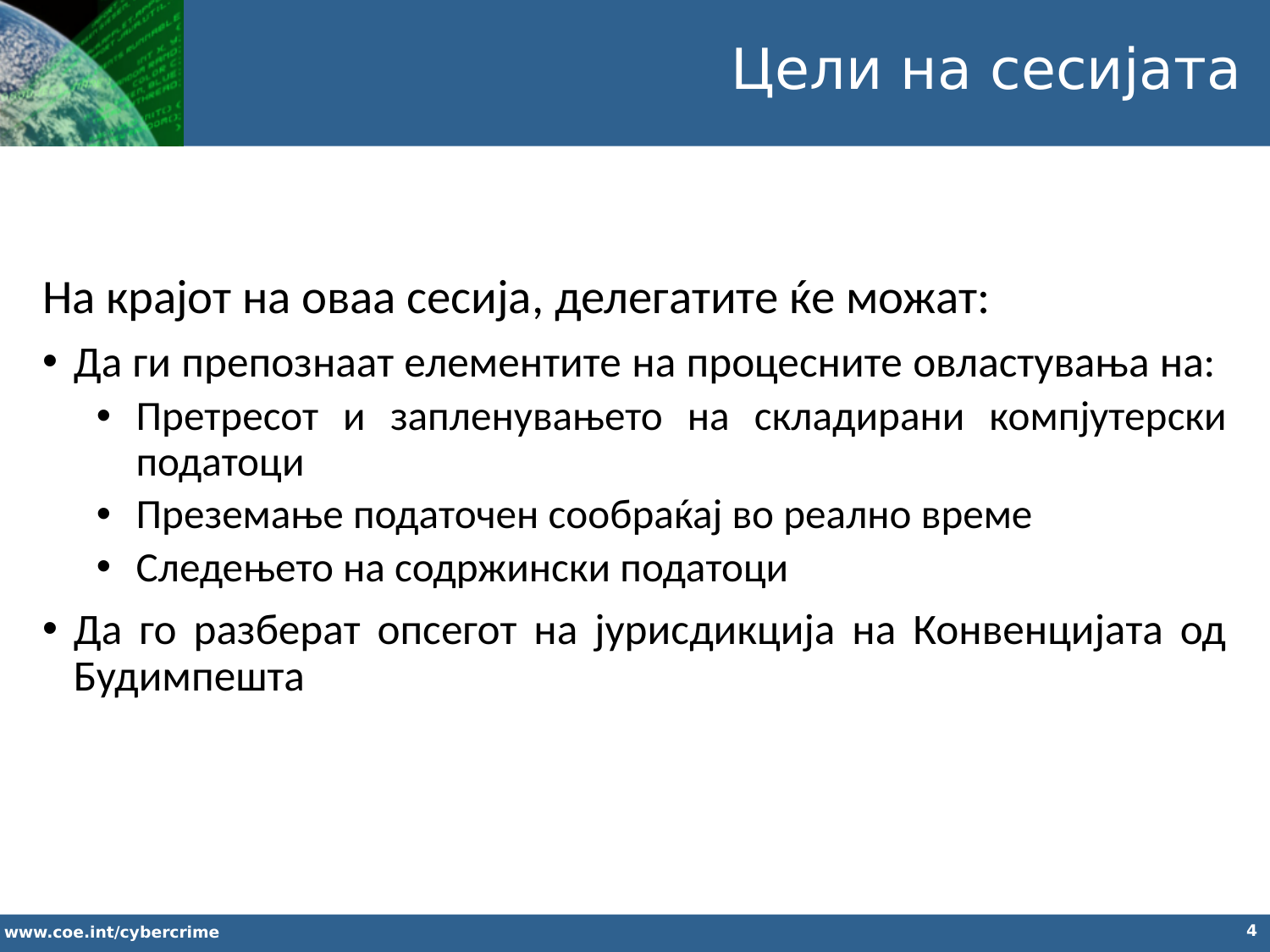

Цели на сесијата
На крајот на оваа сесија, делегатите ќе можат:
Да ги препознаат елементите на процесните овластувања на:
Претресот и запленувањето на складирани компјутерски податоци
Преземање податочен сообраќај во реално време
Следењето на содржински податоци
Да го разберат опсегот на јурисдикција на Конвенцијата од Будимпешта